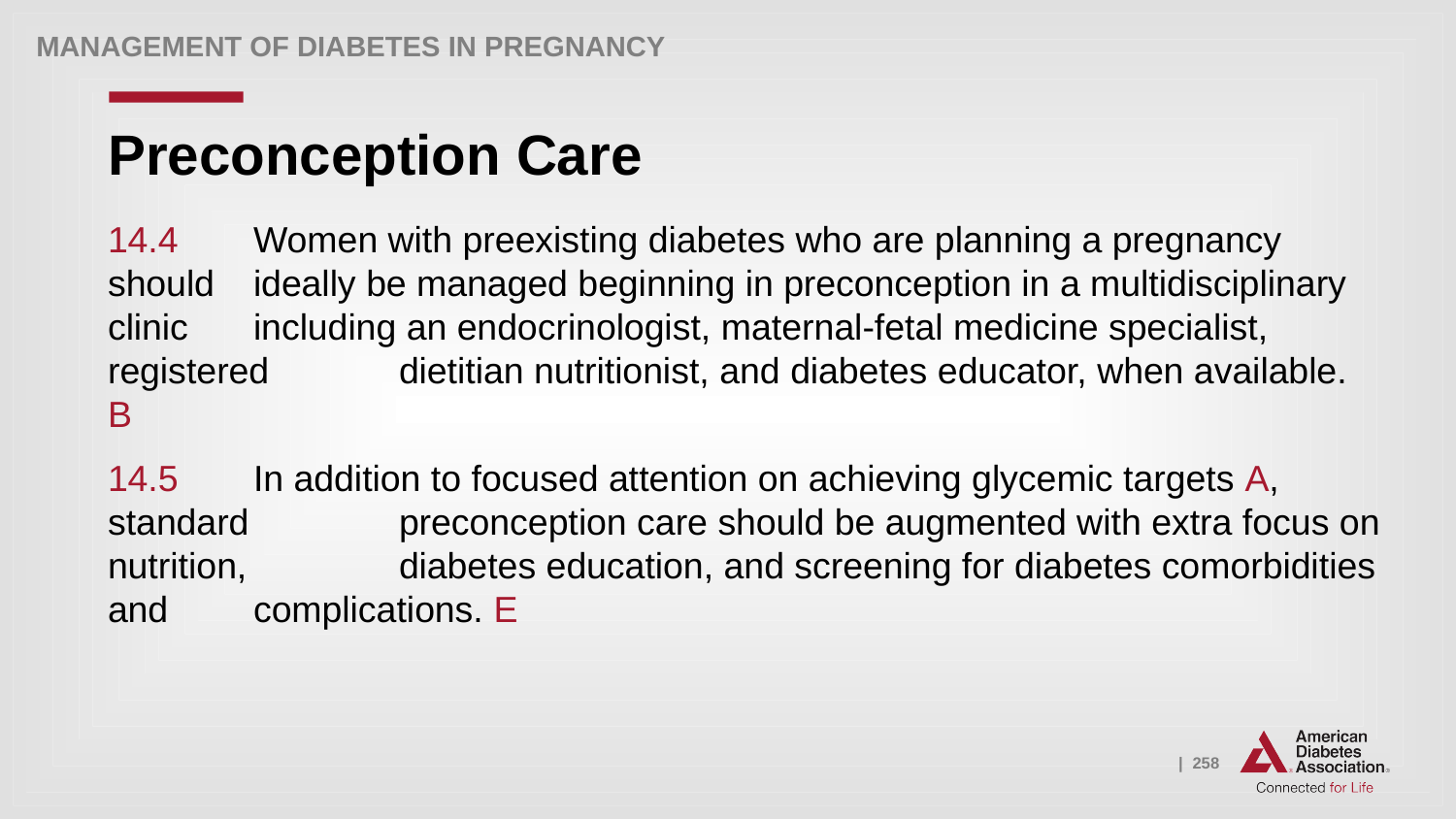

Management of Diabetes in Pregnancy
# Preconception Care
14.4 	Women with preexisting diabetes who are planning a pregnancy should 	ideally be managed beginning in preconception in a multidisciplinary clinic	including an endocrinologist, maternal-fetal medicine specialist, registered 	dietitian nutritionist, and diabetes educator, when available. B
14.5 	In addition to focused attention on achieving glycemic targets A, standard 	preconception care should be augmented with extra focus on nutrition, 	diabetes education, and screening for diabetes comorbidities and 	complications. E